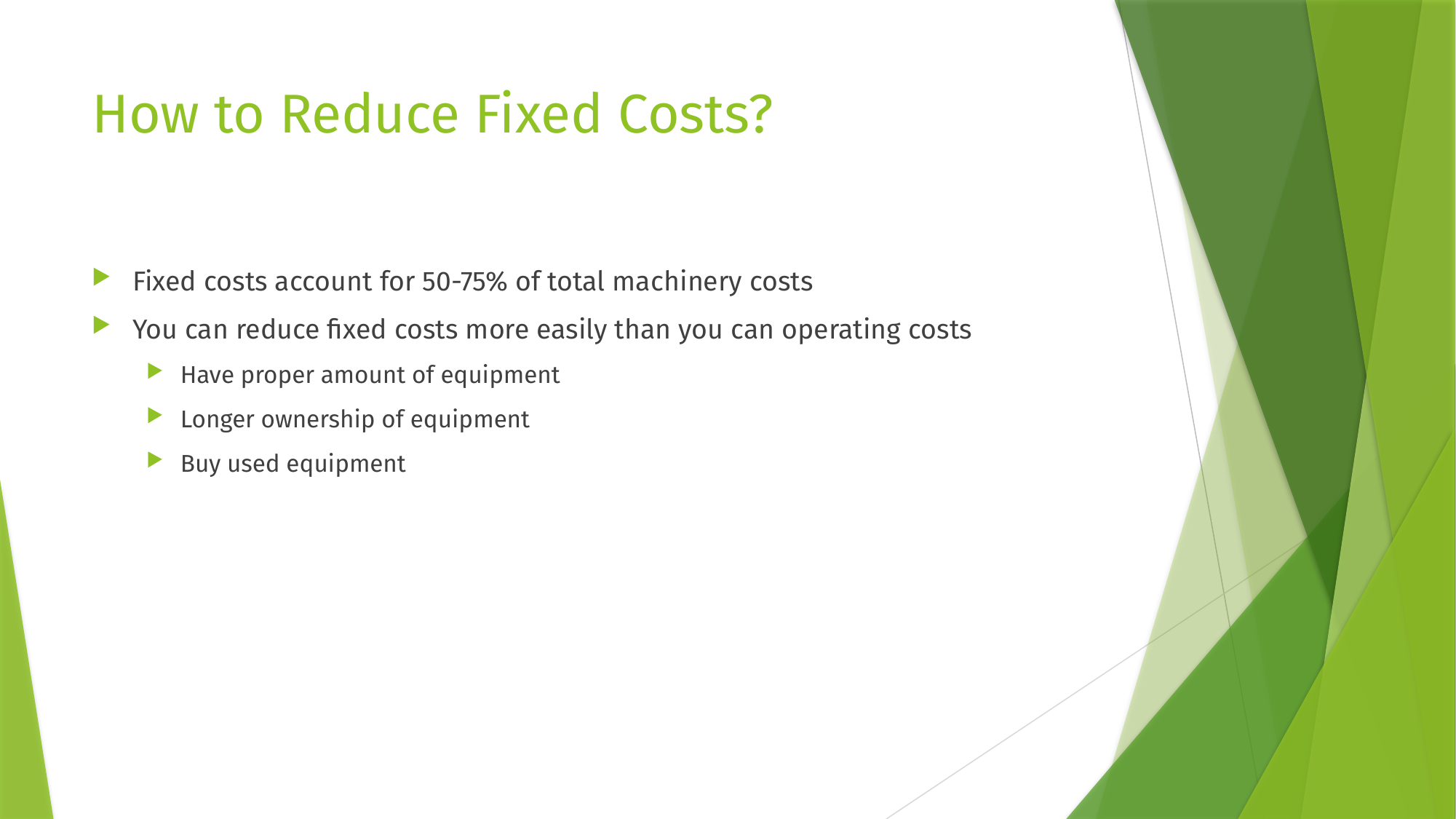

# How to Reduce Fixed Costs?
Fixed costs account for 50-75% of total machinery costs
You can reduce fixed costs more easily than you can operating costs
Have proper amount of equipment
Longer ownership of equipment
Buy used equipment